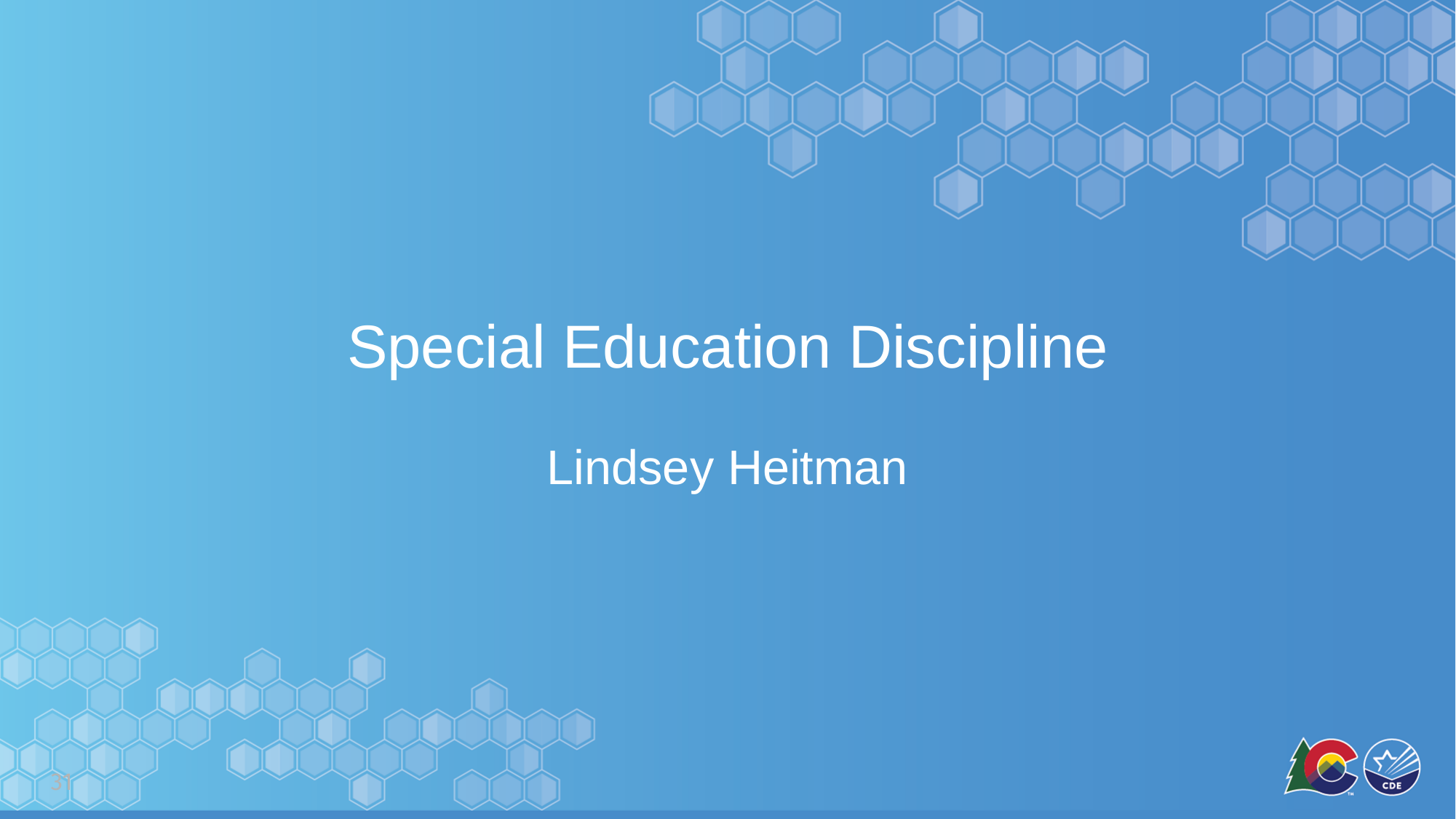

# Special Education Discipline
Lindsey Heitman
31